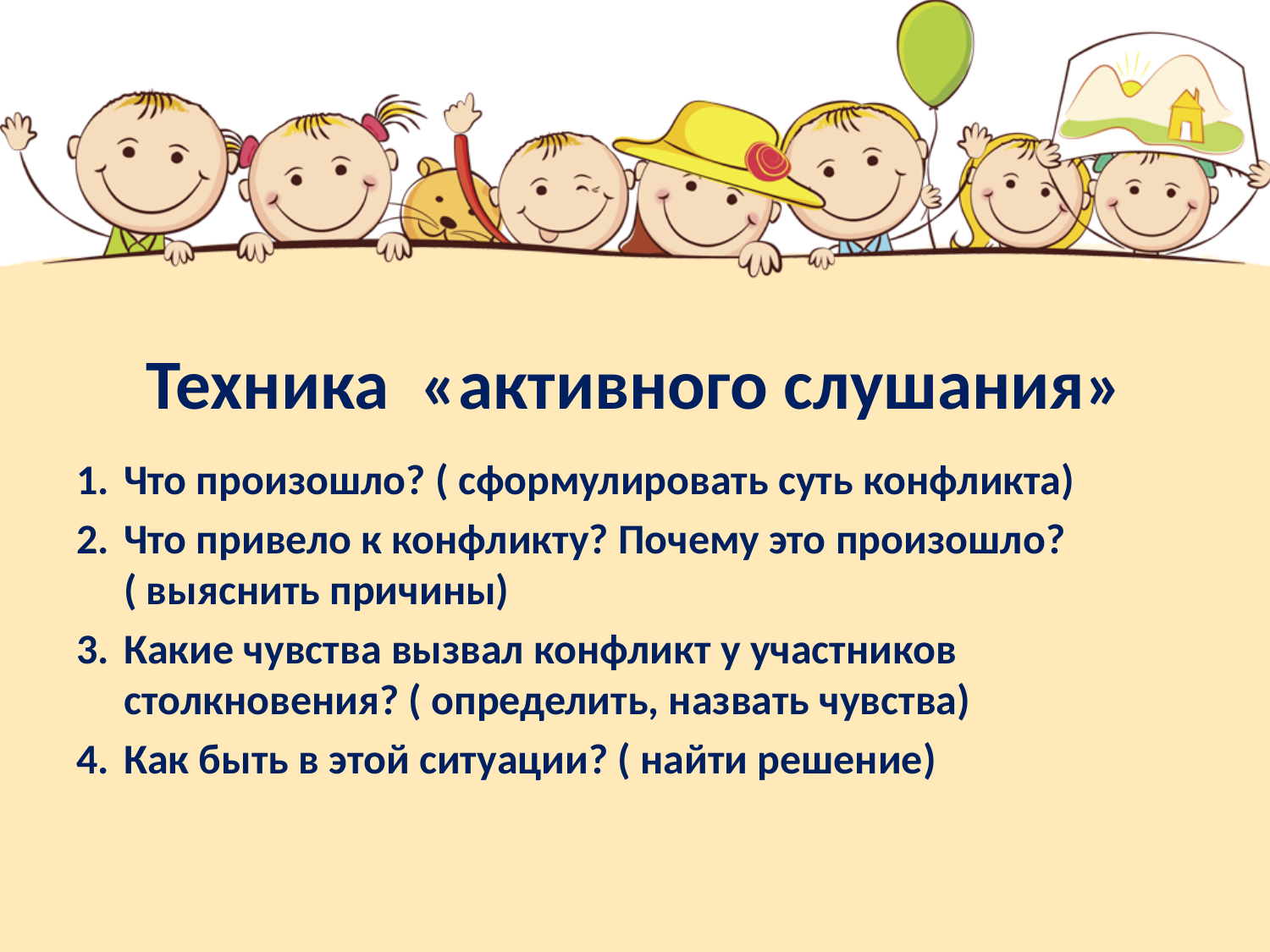

# Техника  «активного слушания»
Что произошло? ( сформулировать суть конфликта)
Что привело к конфликту? Почему это произошло? ( выяснить причины)
Какие чувства вызвал конфликт у участников столкновения? ( определить, назвать чувства)
Как быть в этой ситуации? ( найти решение)